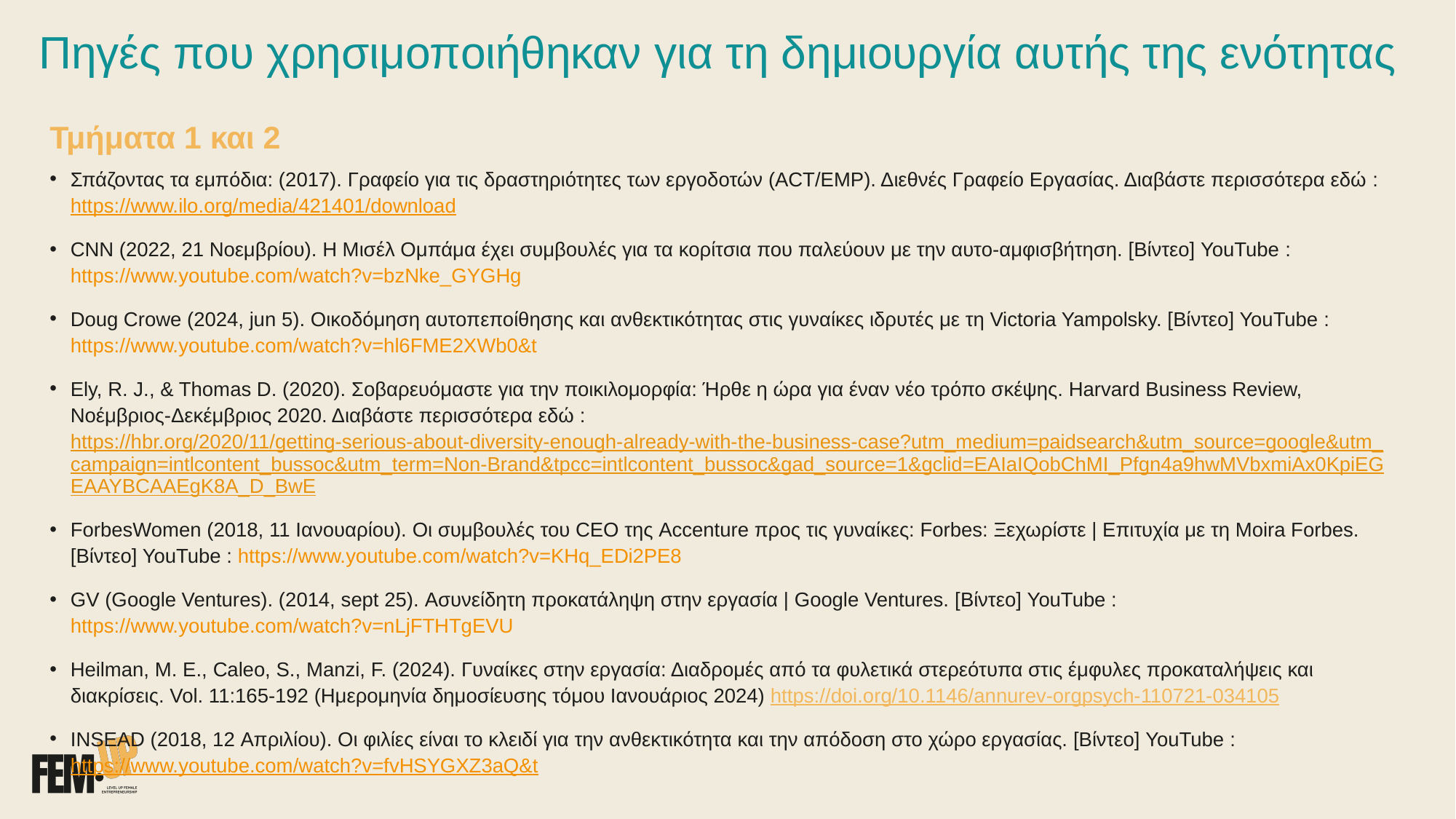

# Πηγές που χρησιμοποιήθηκαν για τη δημιουργία αυτής της ενότητας
Τμήματα 1 και 2
Σπάζοντας τα εμπόδια: (2017). Γραφείο για τις δραστηριότητες των εργοδοτών (ACT/EMP). Διεθνές Γραφείο Εργασίας. Διαβάστε περισσότερα εδώ : https://www.ilo.org/media/421401/download
CNN (2022, 21 Νοεμβρίου). Η Μισέλ Ομπάμα έχει συμβουλές για τα κορίτσια που παλεύουν με την αυτο-αμφισβήτηση. [Βίντεο] YouTube : https://www.youtube.com/watch?v=bzNke_GYGHg
Doug Crowe (2024, jun 5). Οικοδόμηση αυτοπεποίθησης και ανθεκτικότητας στις γυναίκες ιδρυτές με τη Victoria Yampolsky. [Βίντεο] YouTube : https://www.youtube.com/watch?v=hl6FME2XWb0&t
Ely, R. J., & Thomas D. (2020). Σοβαρευόμαστε για την ποικιλομορφία: Ήρθε η ώρα για έναν νέο τρόπο σκέψης. Harvard Business Review, Νοέμβριος-Δεκέμβριος 2020. Διαβάστε περισσότερα εδώ : https://hbr.org/2020/11/getting-serious-about-diversity-enough-already-with-the-business-case?utm_medium=paidsearch&utm_source=google&utm_campaign=intlcontent_bussoc&utm_term=Non-Brand&tpcc=intlcontent_bussoc&gad_source=1&gclid=EAIaIQobChMI_Pfgn4a9hwMVbxmiAx0KpiEGEAAYBCAAEgK8A_D_BwE
ForbesWomen (2018, 11 Ιανουαρίου). Οι συμβουλές του CEO της Accenture προς τις γυναίκες: Forbes: Ξεχωρίστε | Επιτυχία με τη Moira Forbes. [Βίντεο] YouTube : https://www.youtube.com/watch?v=KHq_EDi2PE8
GV (Google Ventures). (2014, sept 25). Ασυνείδητη προκατάληψη στην εργασία | Google Ventures. [Βίντεο] YouTube : https://www.youtube.com/watch?v=nLjFTHTgEVU
Heilman, M. E., Caleo, S., Manzi, F. (2024). Γυναίκες στην εργασία: Διαδρομές από τα φυλετικά στερεότυπα στις έμφυλες προκαταλήψεις και διακρίσεις. Vol. 11:165-192 (Ημερομηνία δημοσίευσης τόμου Ιανουάριος 2024) https://doi.org/10.1146/annurev-orgpsych-110721-034105
INSEAD (2018, 12 Απριλίου). Οι φιλίες είναι το κλειδί για την ανθεκτικότητα και την απόδοση στο χώρο εργασίας. [Βίντεο] YouTube : https://www.youtube.com/watch?v=fvHSYGXZ3aQ&t